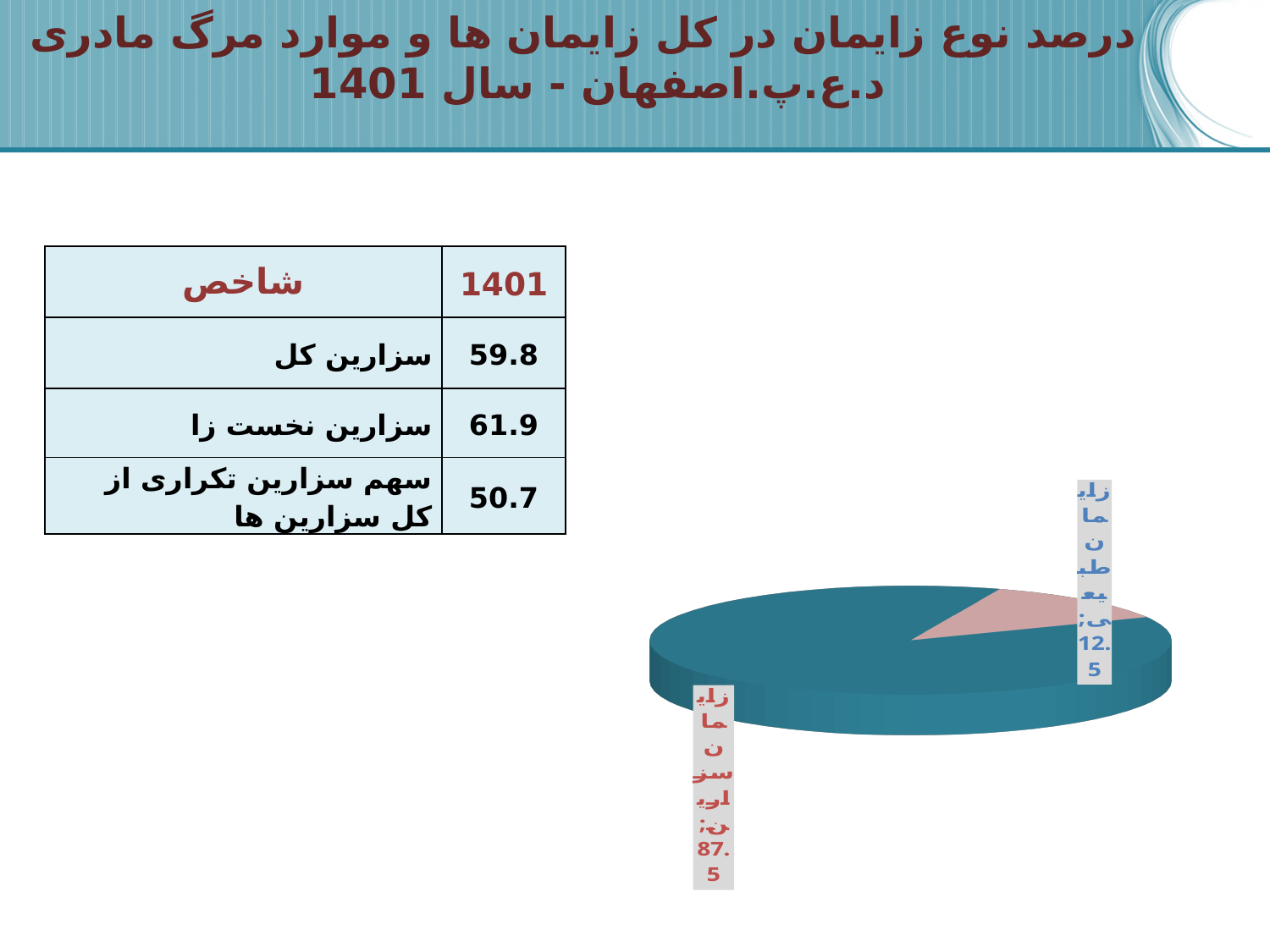

# درصد نوع زایمان در کل زایمان ها و موارد مرگ مادری د.ع.پ.اصفهان - سال 1401
| شاخص | 1401 |
| --- | --- |
| سزارین کل | 59.8 |
| سزارین نخست زا | 61.9 |
| سهم سزارین تکراری از کل سزارین ها | 50.7 |

[unsupported chart]